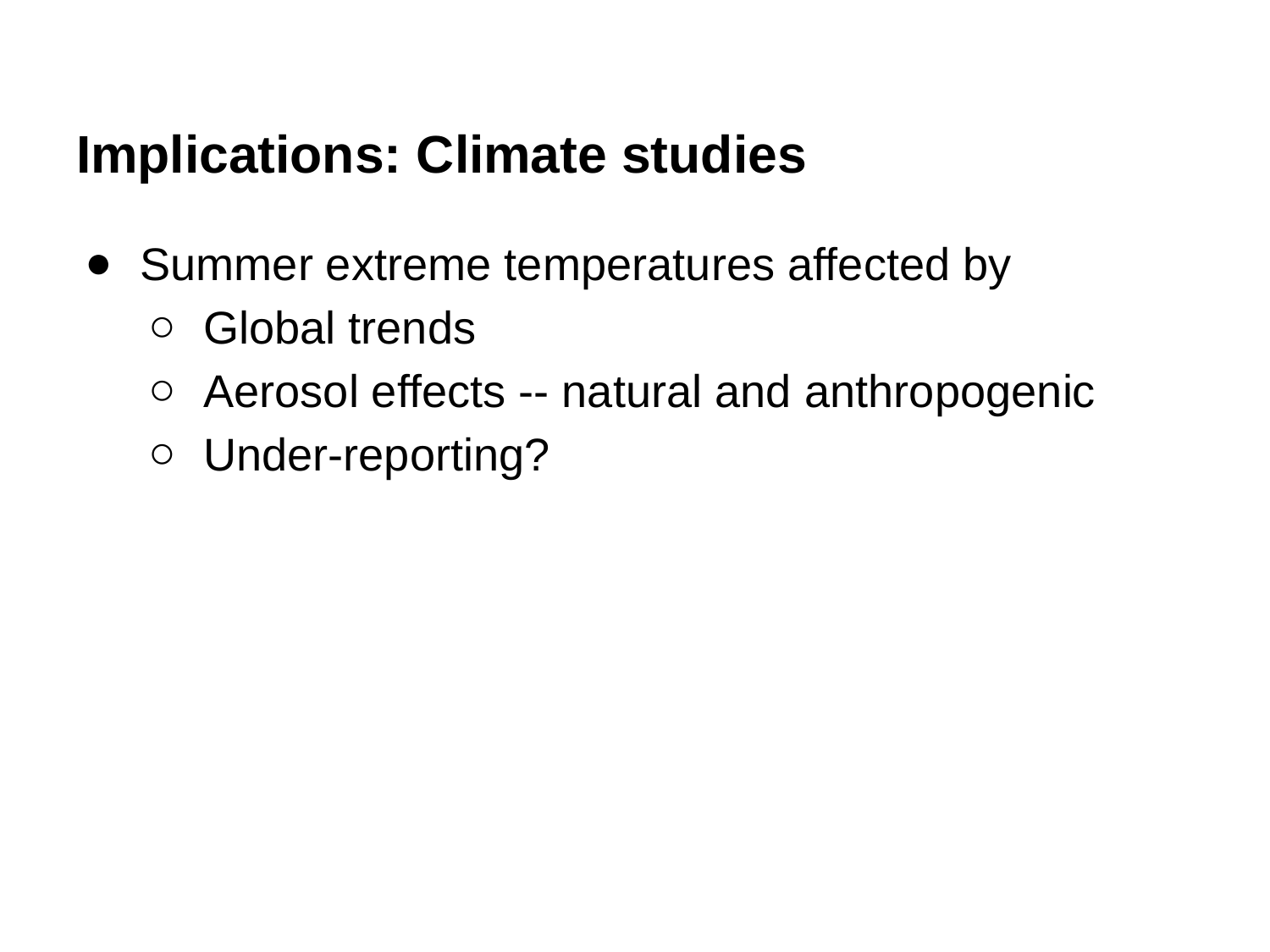

# Implications: Climate studies
Summer extreme temperatures affected by
Global trends
Aerosol effects -- natural and anthropogenic
Under-reporting?